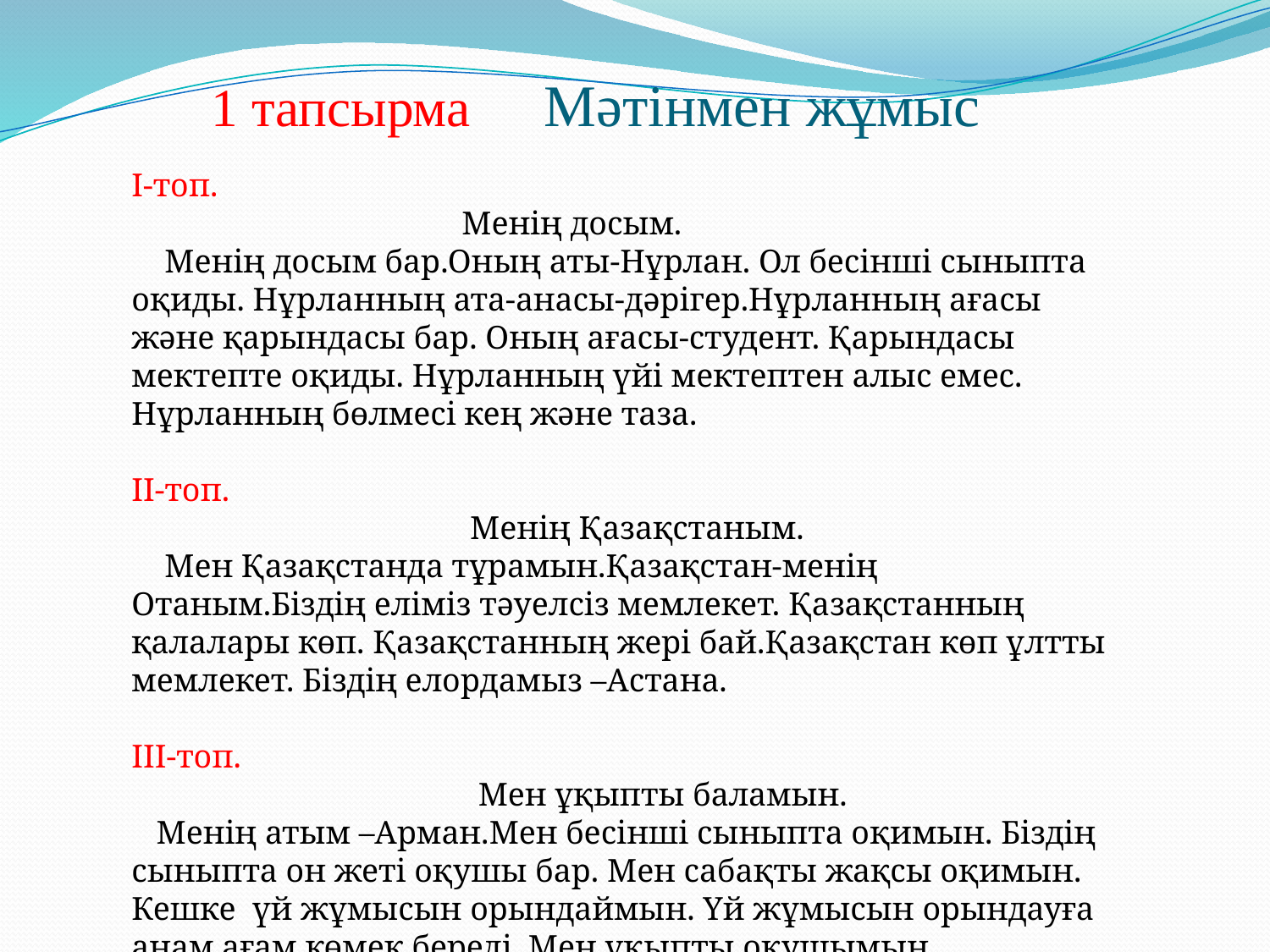

# 1 тапсырма     Мәтінмен жұмыс
І-топ.
                                        Менің досым.
    Менің досым бар.Оның аты-Нұрлан. Ол бесінші сыныпта оқиды. Нұрланның ата-анасы-дәрігер.Нұрланның ағасы және қарындасы бар. Оның ағасы-студент. Қарындасы мектепте оқиды. Нұрланның үйі мектептен алыс емес. Нұрланның бөлмесі кең және таза.

ІІ-топ.
                                         Менің Қазақстаным.
    Мен Қазақстанда тұрамын.Қазақстан-менің Отаным.Біздің еліміз тәуелсіз мемлекет. Қазақстанның қалалары көп. Қазақстанның жері бай.Қазақстан көп ұлтты мемлекет. Біздің елордамыз –Астана.

ІІІ-топ.
                                          Мен ұқыпты баламын.
   Менің атым –Арман.Мен бесінші сыныпта оқимын. Біздің сыныпта он жеті оқушы бар. Мен сабақты жақсы оқимын. Кешке  үй жұмысын орындаймын. Үй жұмысын орындауға анам,ағам көмек береді. Мен ұқыпты оқушымын.